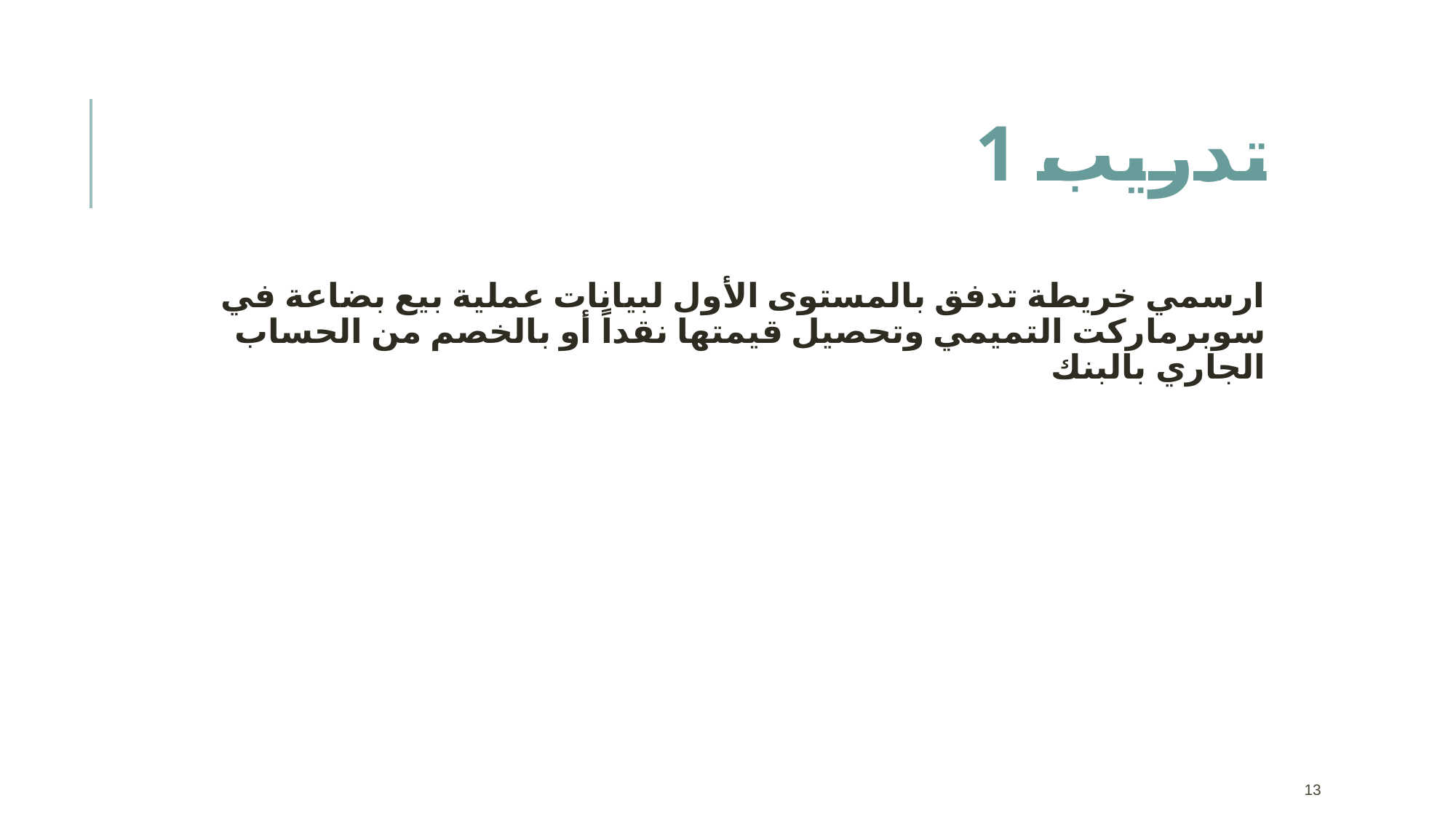

# تدريب 1
ارسمي خريطة تدفق بالمستوى الأول لبيانات عملية بيع بضاعة في سوبرماركت التميمي وتحصيل قيمتها نقداً أو بالخصم من الحساب الجاري بالبنك
13